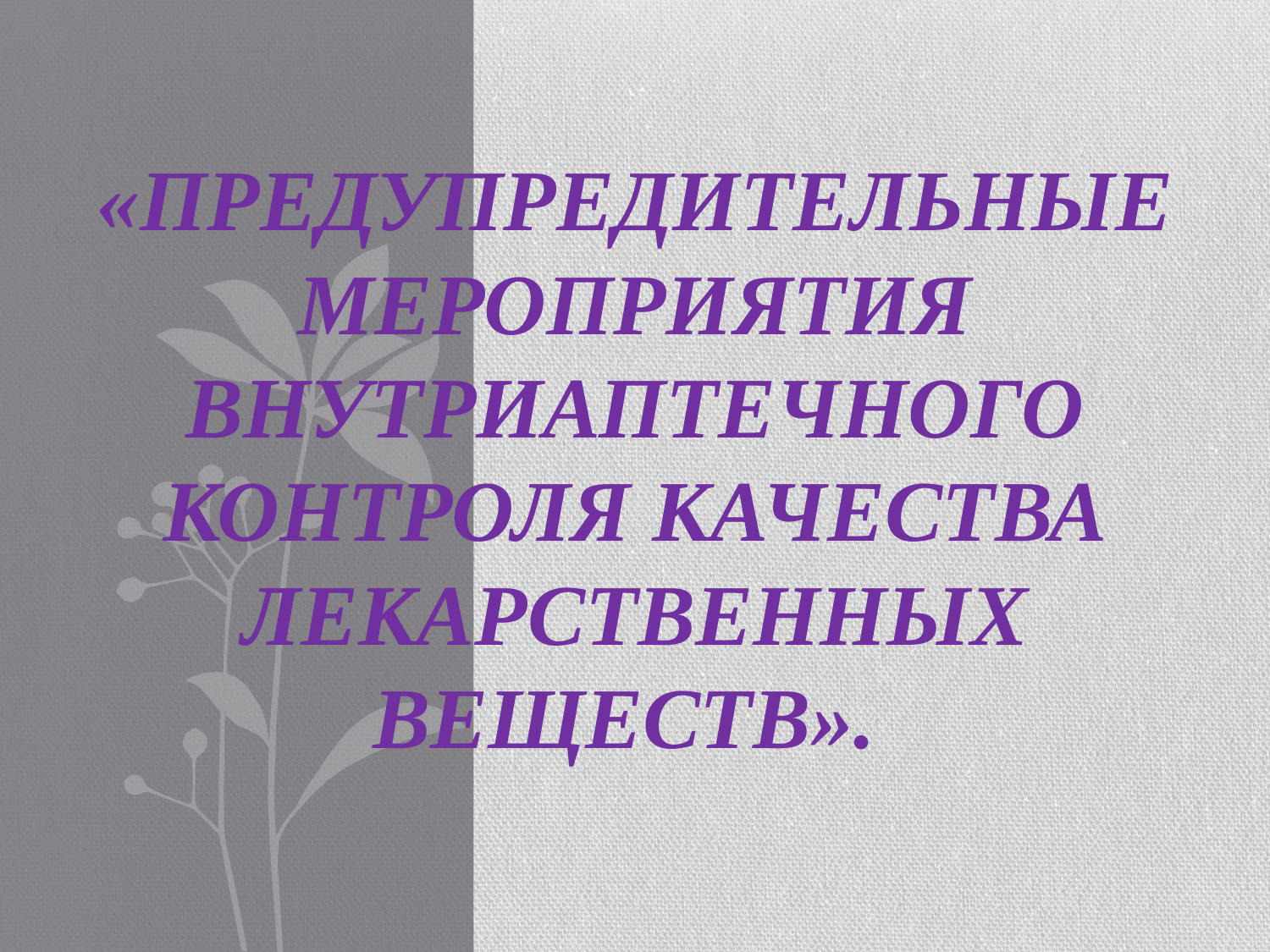

# «Предупредительные мероприятия внутриаптечного контроля качества лекарственных веществ».